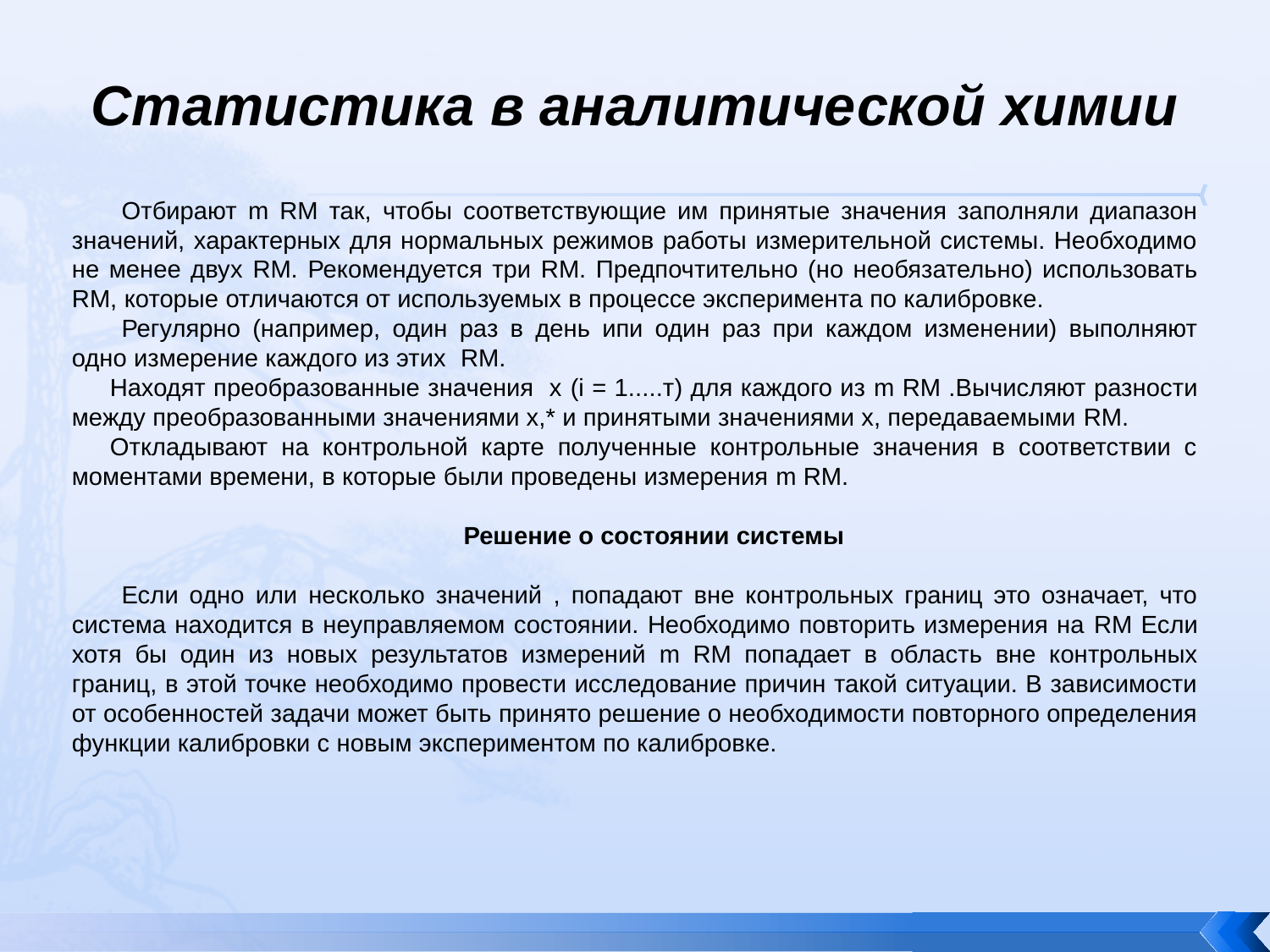

# Статистика в аналитической химии
Отбирают m RM так, чтобы соответствующие им принятые значения заполняли диапазон значений, характерных для нормальных режимов работы измерительной системы. Необходимо не менее двух RM. Рекомендуется три RM. Предпочтительно (но необязательно) использовать RM, которые отличаются от используемых в процессе эксперимента по калибровке.
Регулярно (например, один раз в день ипи один раз при каждом изменении) выполняют одно измерение каждого из этих  RM.
Находят преобразованные значения  х (і = 1.....т) для каждого из m RM .Вычисляют разности между преобразованными значениями х,* и принятыми значениями х, передаваемыми RM.
Откладывают на контрольной карте полученные контрольные значения в соответствии с моментами времени, в которые были проведены измерения m RM.

Решение о состоянии системы

Если одно или несколько значений , попадают вне контрольных границ это означает, что система находится в неуправляемом состоянии. Необходимо повторить измерения на RM Если хотя бы один из новых результатов измерений m RM попадает в область вне контрольных границ, в этой точке необходимо провести исследование причин такой ситуации. В зависимости от особенностей задачи может быть принято решение о необходимости повторного определения функции калибровки с новым экспериментом по калибровке.